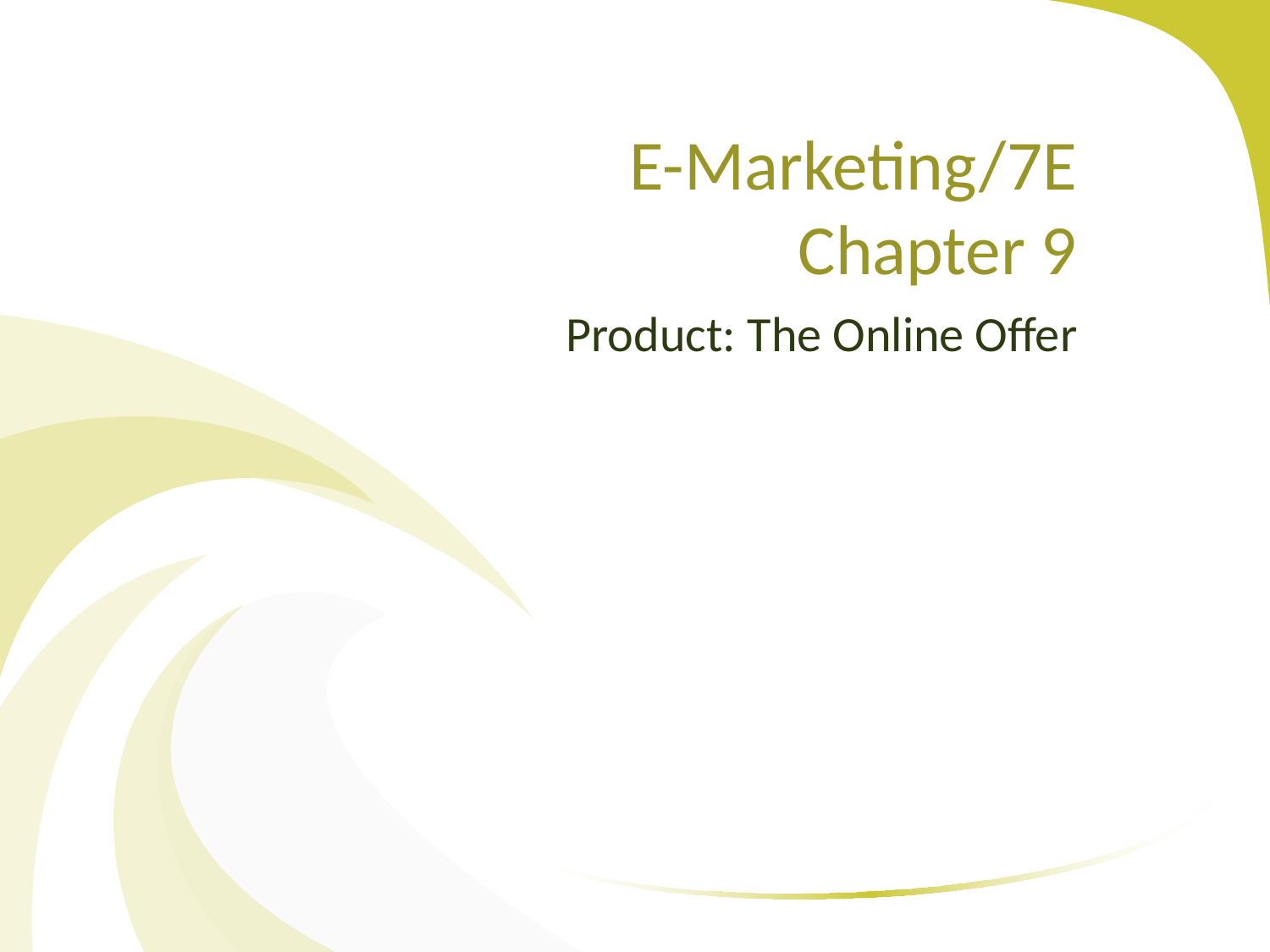

# E-Marketing/7E Chapter 9
Product: The Online Offer